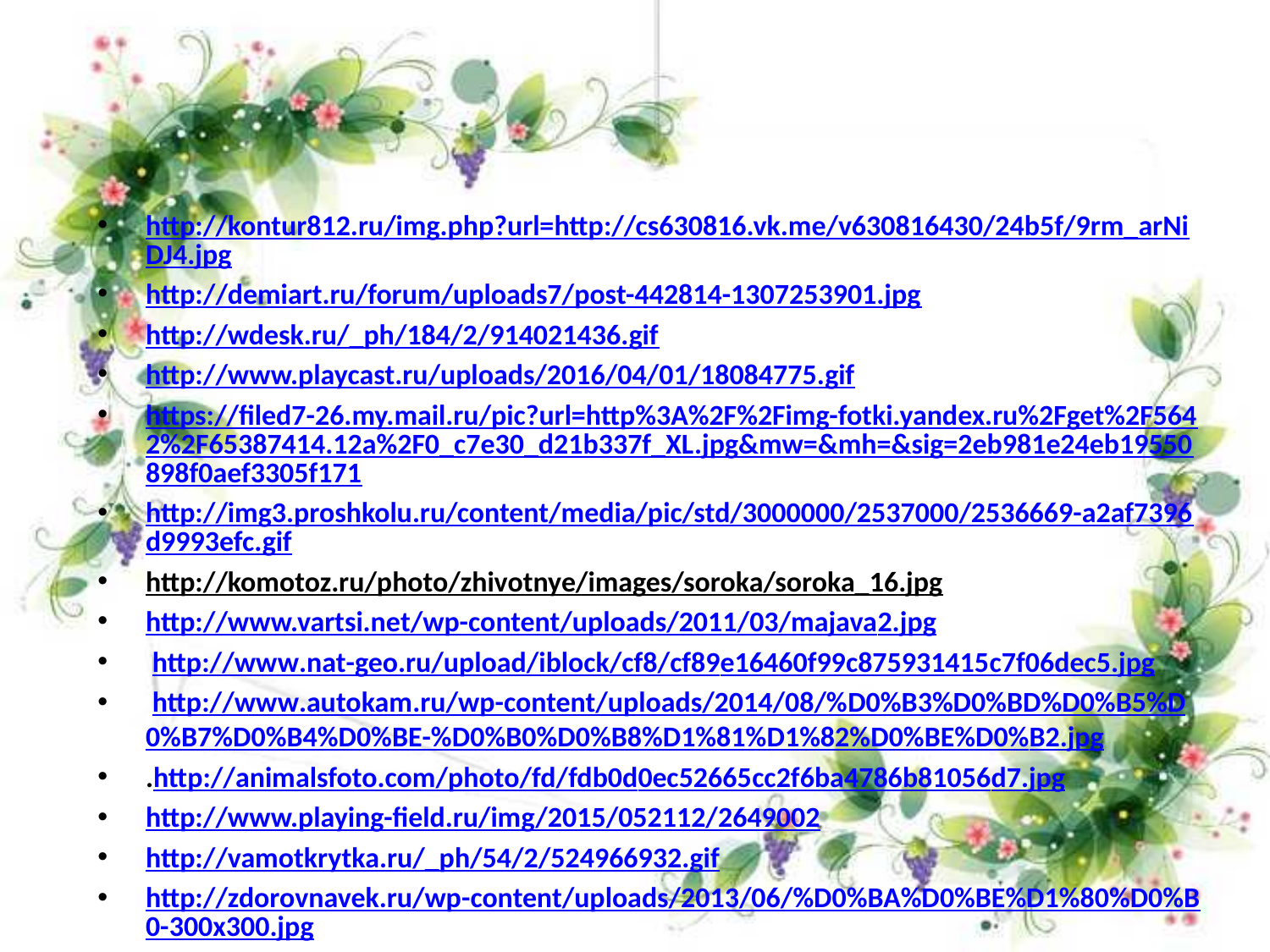

http://kontur812.ru/img.php?url=http://cs630816.vk.me/v630816430/24b5f/9rm_arNiDJ4.jpg
http://demiart.ru/forum/uploads7/post-442814-1307253901.jpg
http://wdesk.ru/_ph/184/2/914021436.gif
http://www.playcast.ru/uploads/2016/04/01/18084775.gif
https://filed7-26.my.mail.ru/pic?url=http%3A%2F%2Fimg-fotki.yandex.ru%2Fget%2F5642%2F65387414.12a%2F0_c7e30_d21b337f_XL.jpg&mw=&mh=&sig=2eb981e24eb19550898f0aef3305f171
http://img3.proshkolu.ru/content/media/pic/std/3000000/2537000/2536669-a2af7396d9993efc.gif
http://komotoz.ru/photo/zhivotnye/images/soroka/soroka_16.jpg
http://www.vartsi.net/wp-content/uploads/2011/03/majava2.jpg
 http://www.nat-geo.ru/upload/iblock/cf8/cf89e16460f99c875931415c7f06dec5.jpg
 http://www.autokam.ru/wp-content/uploads/2014/08/%D0%B3%D0%BD%D0%B5%D0%B7%D0%B4%D0%BE-%D0%B0%D0%B8%D1%81%D1%82%D0%BE%D0%B2.jpg
.http://animalsfoto.com/photo/fd/fdb0d0ec52665cc2f6ba4786b81056d7.jpg
http://www.playing-field.ru/img/2015/052112/2649002
http://vamotkrytka.ru/_ph/54/2/524966932.gif
http://zdorovnavek.ru/wp-content/uploads/2013/06/%D0%BA%D0%BE%D1%80%D0%B0-300x300.jpg
http://fs1.ppt4web.ru/images/3958/64723/640/img2.jpg
http://www.knigograd.com.ua/images/detailed/98193874.jpg